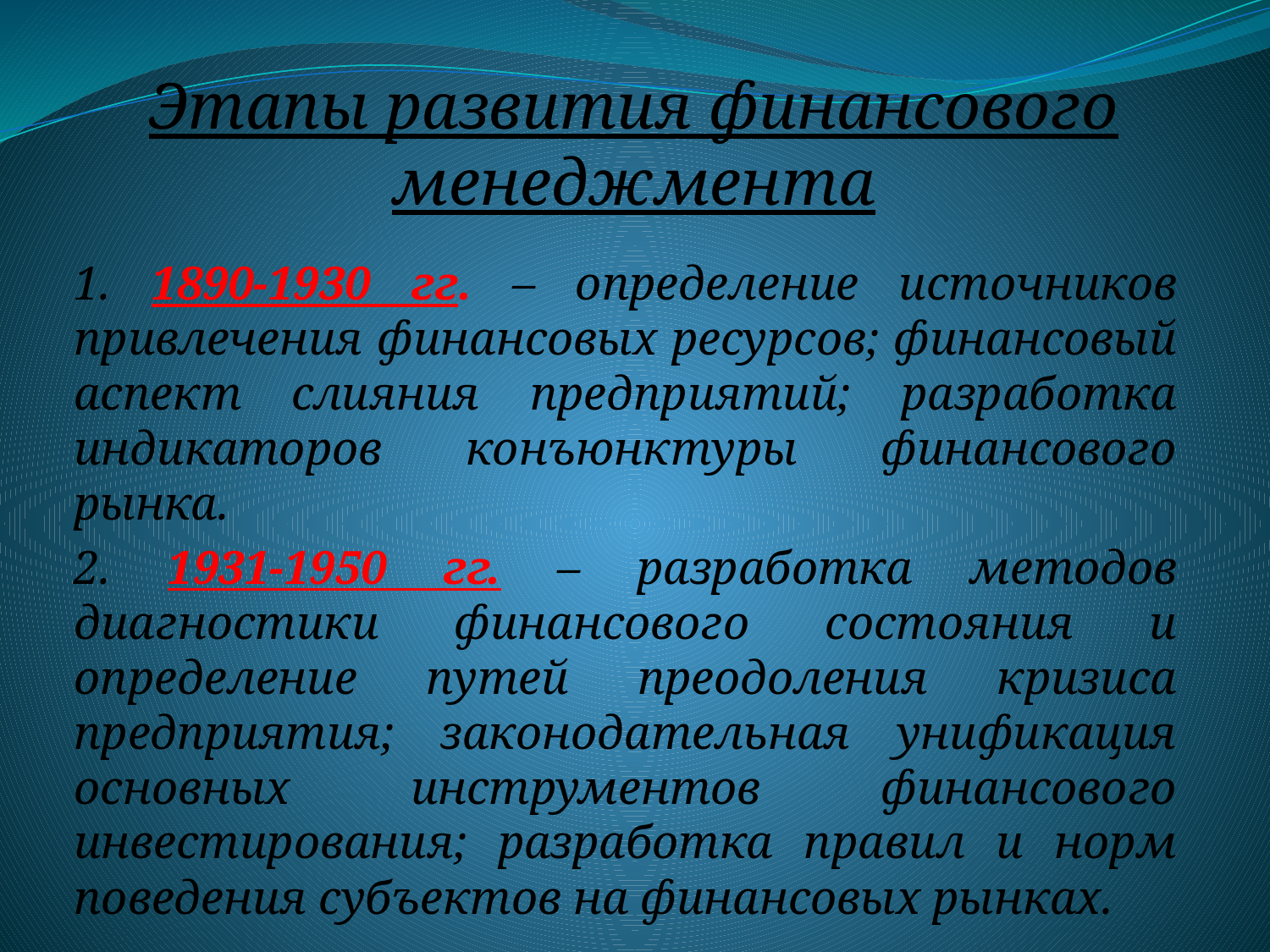

# Этапы развития финансового менеджмента
1. 1890-1930 гг. – определение источников привлечения финансовых ресурсов; финансовый аспект слияния предприятий; разработка индикаторов конъюнктуры финансового рынка.
2. 1931-1950 гг. – разработка методов диагностики финансового состояния и определение путей преодоления кризиса предприятия; законодательная унификация основных инструментов финансового инвестирования; разработка правил и норм поведения субъектов на финансовых рынках.